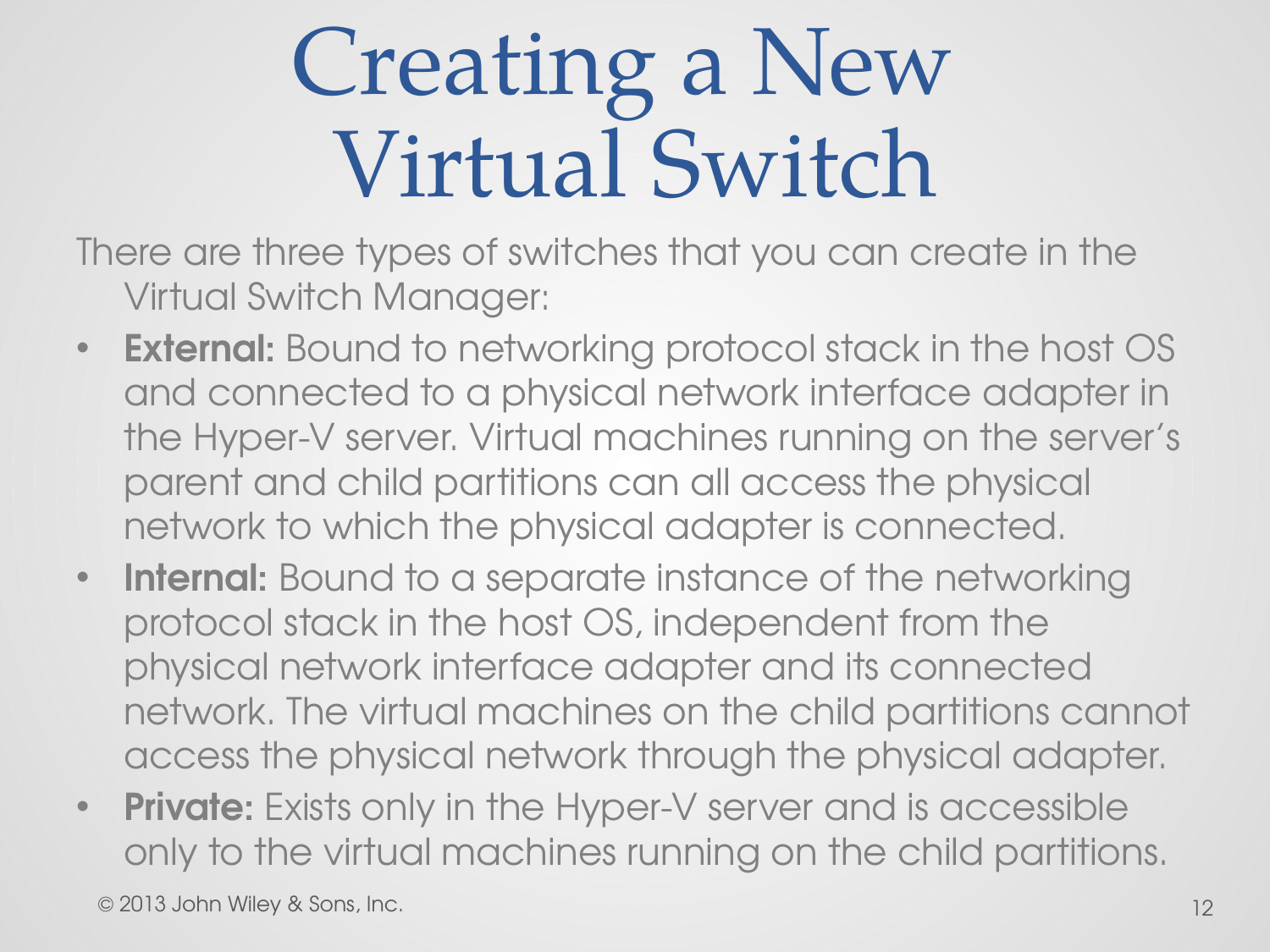

# Creating a New Virtual Switch
There are three types of switches that you can create in the Virtual Switch Manager:
External: Bound to networking protocol stack in the host OS and connected to a physical network interface adapter in the Hyper-V server. Virtual machines running on the server’s parent and child partitions can all access the physical network to which the physical adapter is connected.
Internal: Bound to a separate instance of the networking protocol stack in the host OS, independent from the physical network interface adapter and its connected network. The virtual machines on the child partitions cannot access the physical network through the physical adapter.
Private: Exists only in the Hyper-V server and is accessible only to the virtual machines running on the child partitions.

© 2013 John Wiley & Sons, Inc.
12